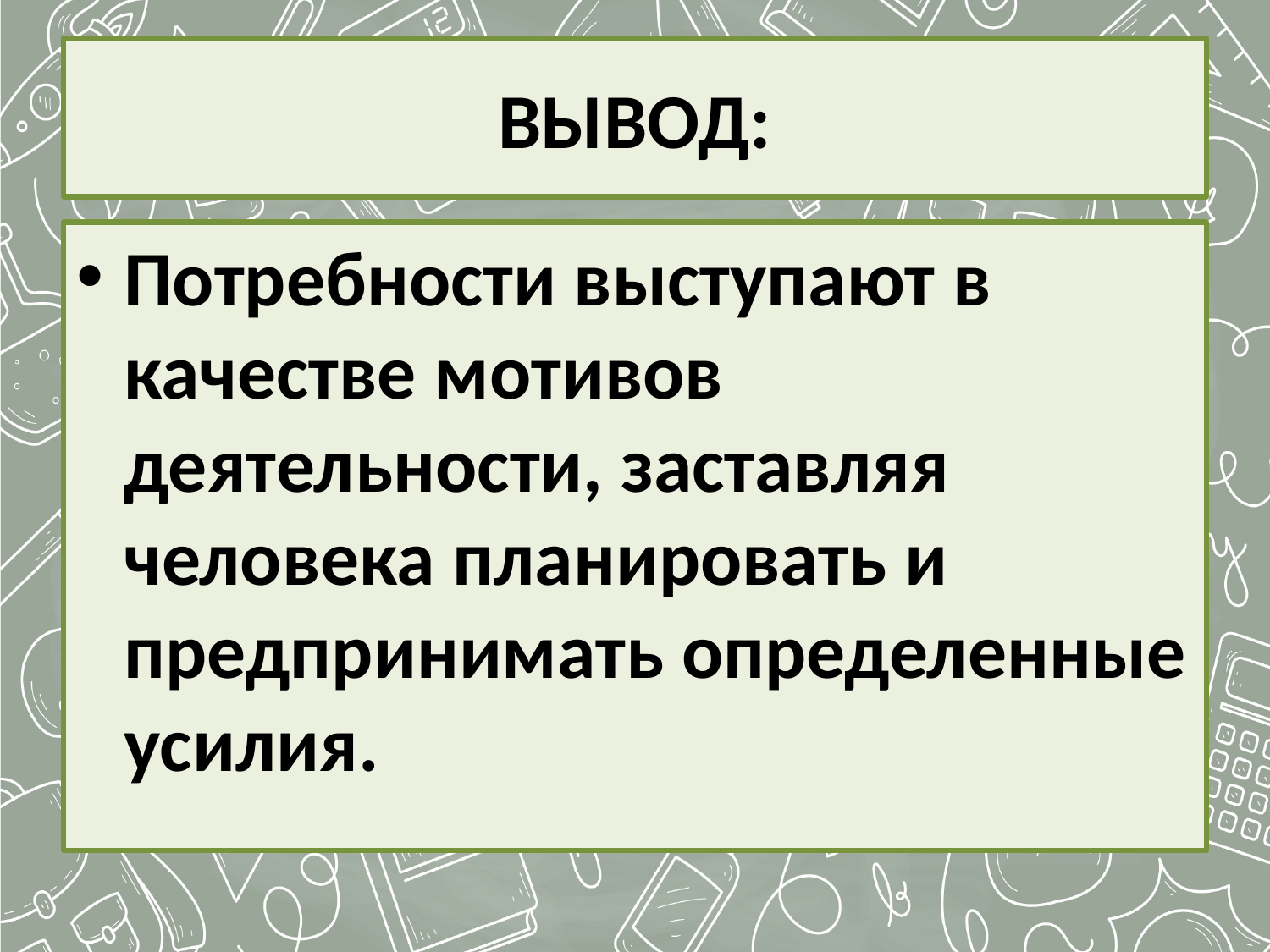

# ВЫВОД:
Потребности выступают в качестве мотивов деятельности, заставляя человека планировать и предпринимать определенные усилия.